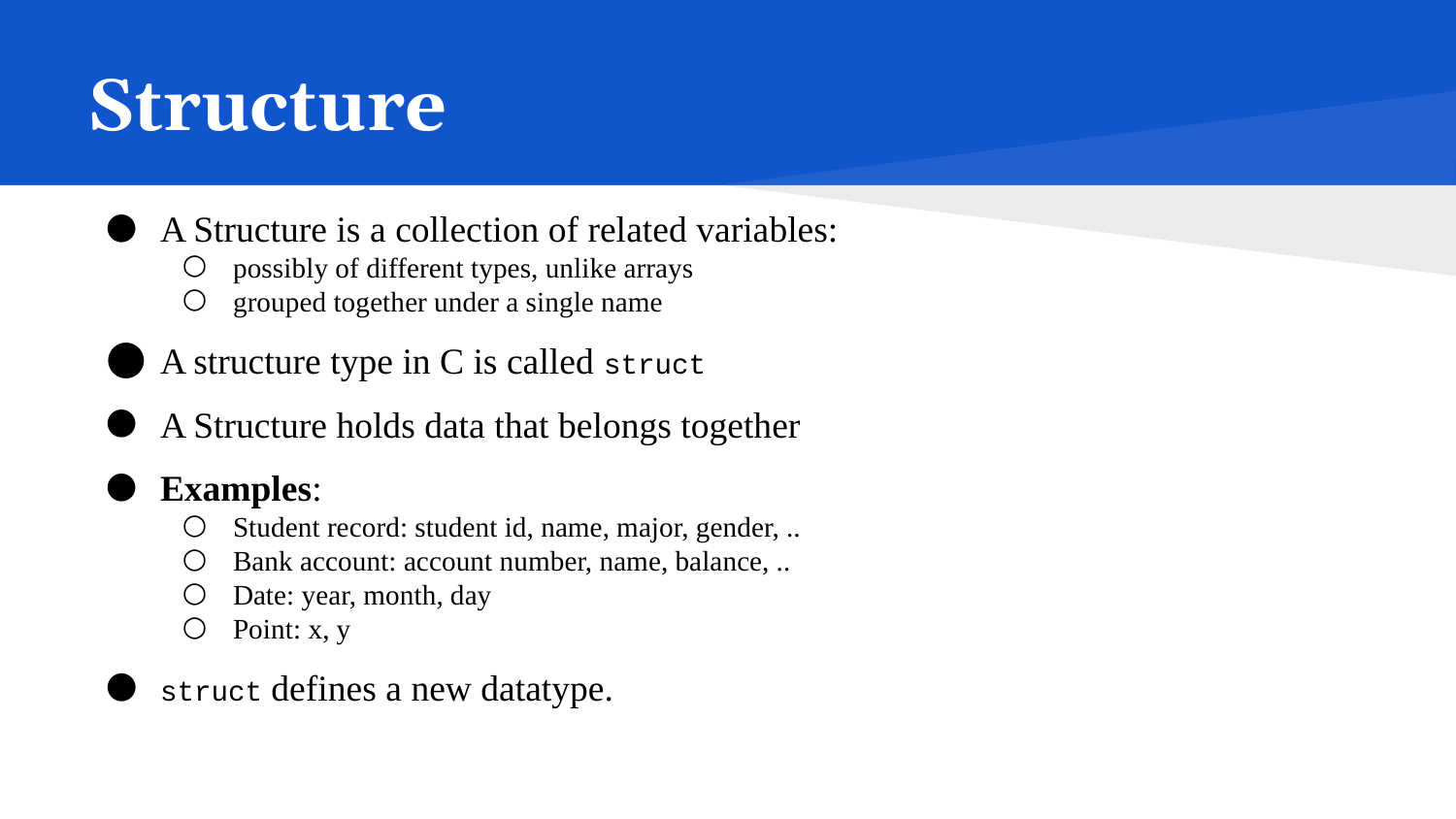

# Structure
A Structure is a collection of related variables:
possibly of different types, unlike arrays
grouped together under a single name
A structure type in C is called struct
A Structure holds data that belongs together
Examples:
Student record: student id, name, major, gender, ..
Bank account: account number, name, balance, ..
Date: year, month, day
Point: x, y
struct defines a new datatype.